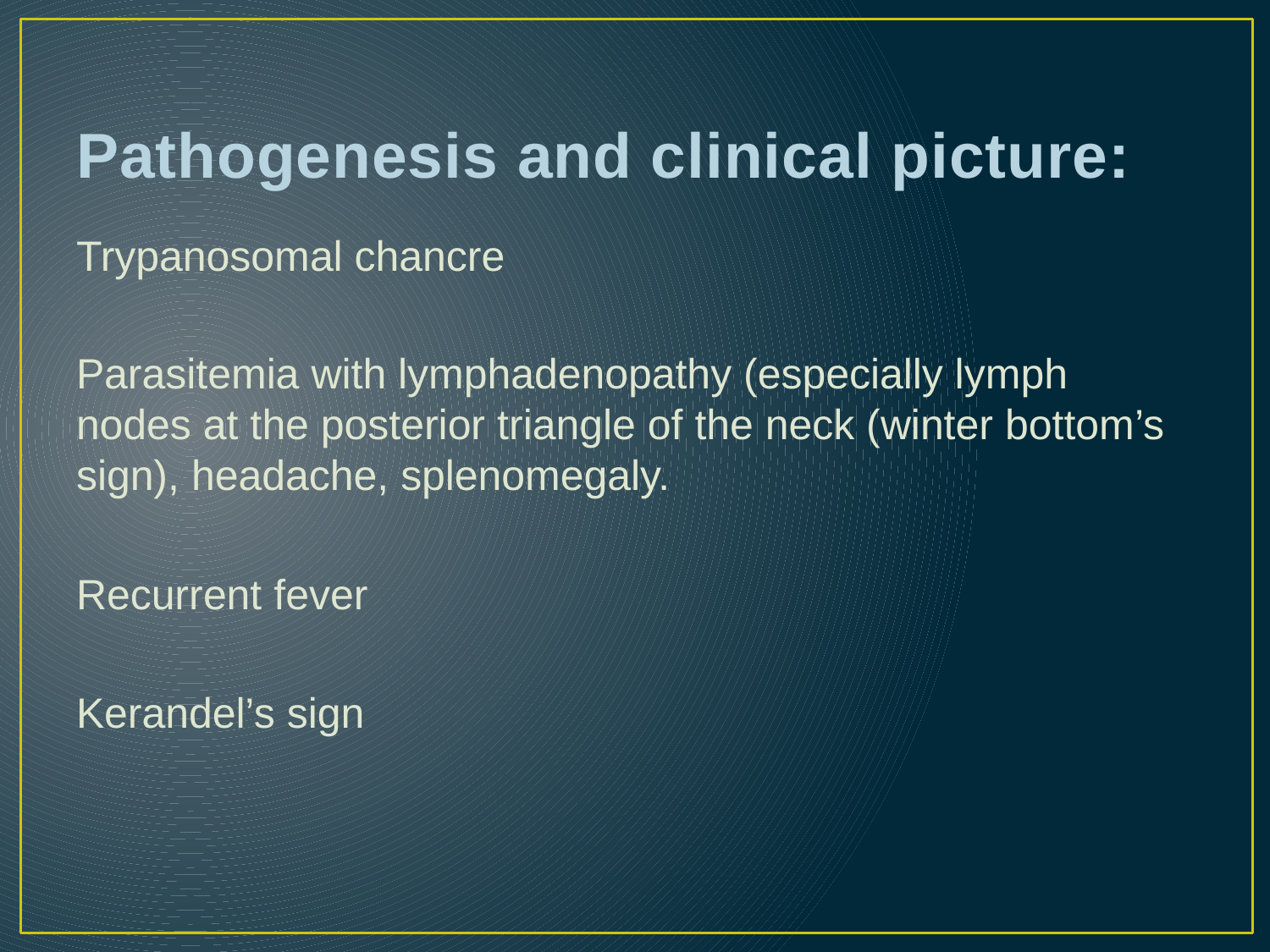

# Pathogenesis and clinical picture:
Trypanosomal chancre

Parasitemia with lymphadenopathy (especially lymph nodes at the posterior triangle of the neck (winter bottom’s sign), headache, splenomegaly.

Recurrent fever

Kerandel’s sign